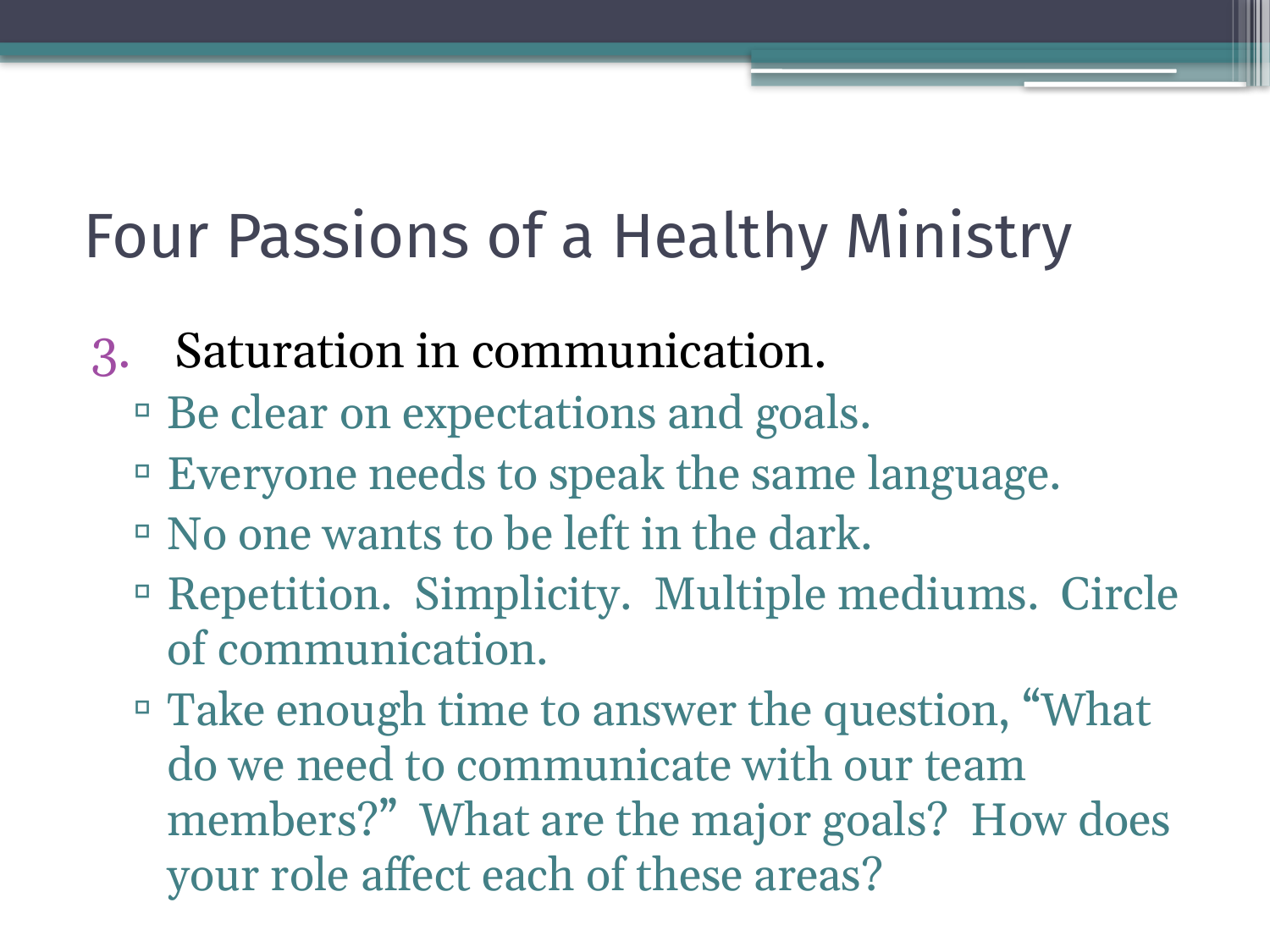

# Four Passions of a Healthy Ministry
 Saturation in communication.
Be clear on expectations and goals.
Everyone needs to speak the same language.
No one wants to be left in the dark.
Repetition.  Simplicity.  Multiple mediums.  Circle of communication.
Take enough time to answer the question, “What do we need to communicate with our team members?”  What are the major goals?  How does your role affect each of these areas?